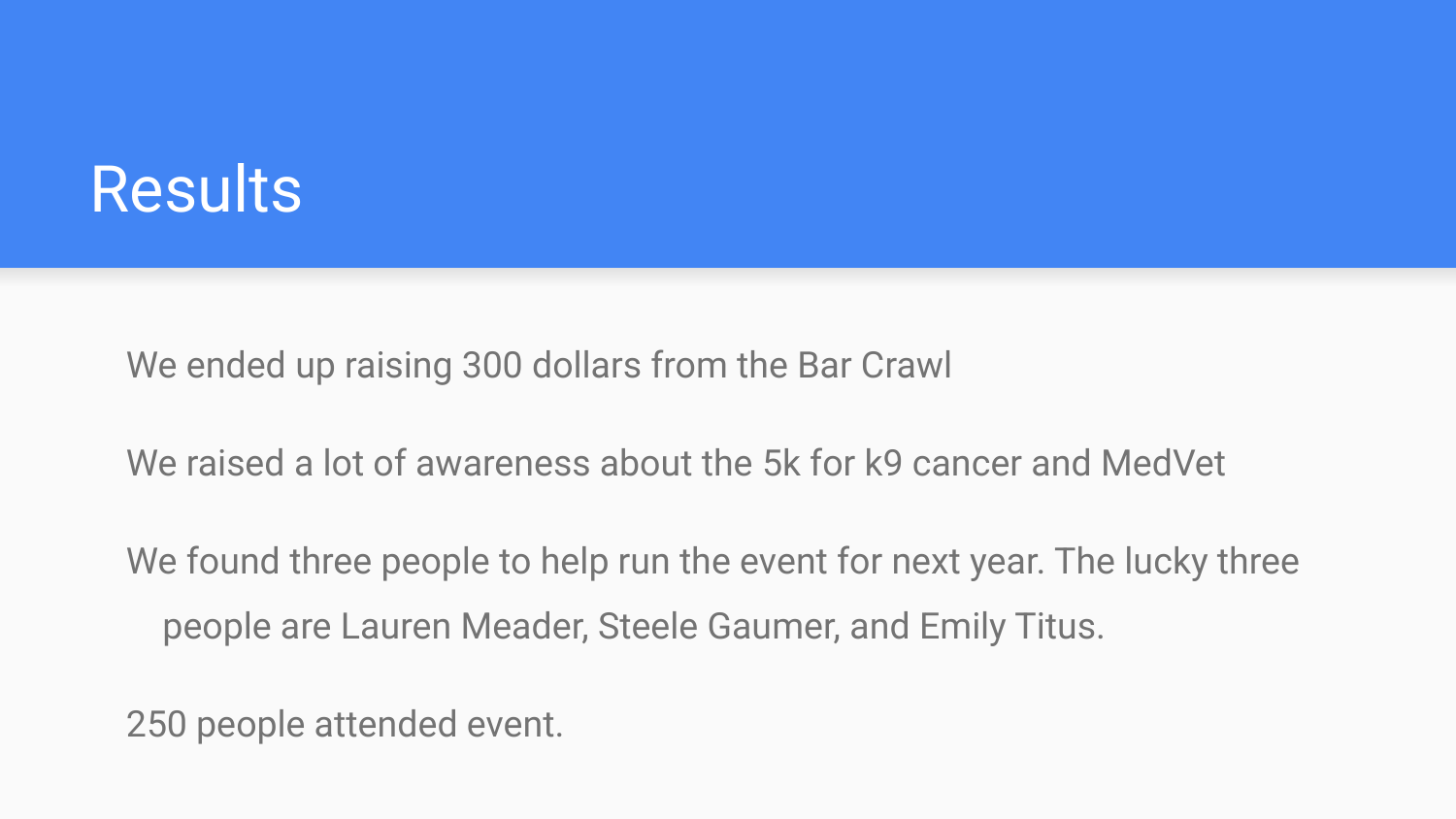

# Results
We ended up raising 300 dollars from the Bar Crawl
We raised a lot of awareness about the 5k for k9 cancer and MedVet
We found three people to help run the event for next year. The lucky three people are Lauren Meader, Steele Gaumer, and Emily Titus.
250 people attended event.